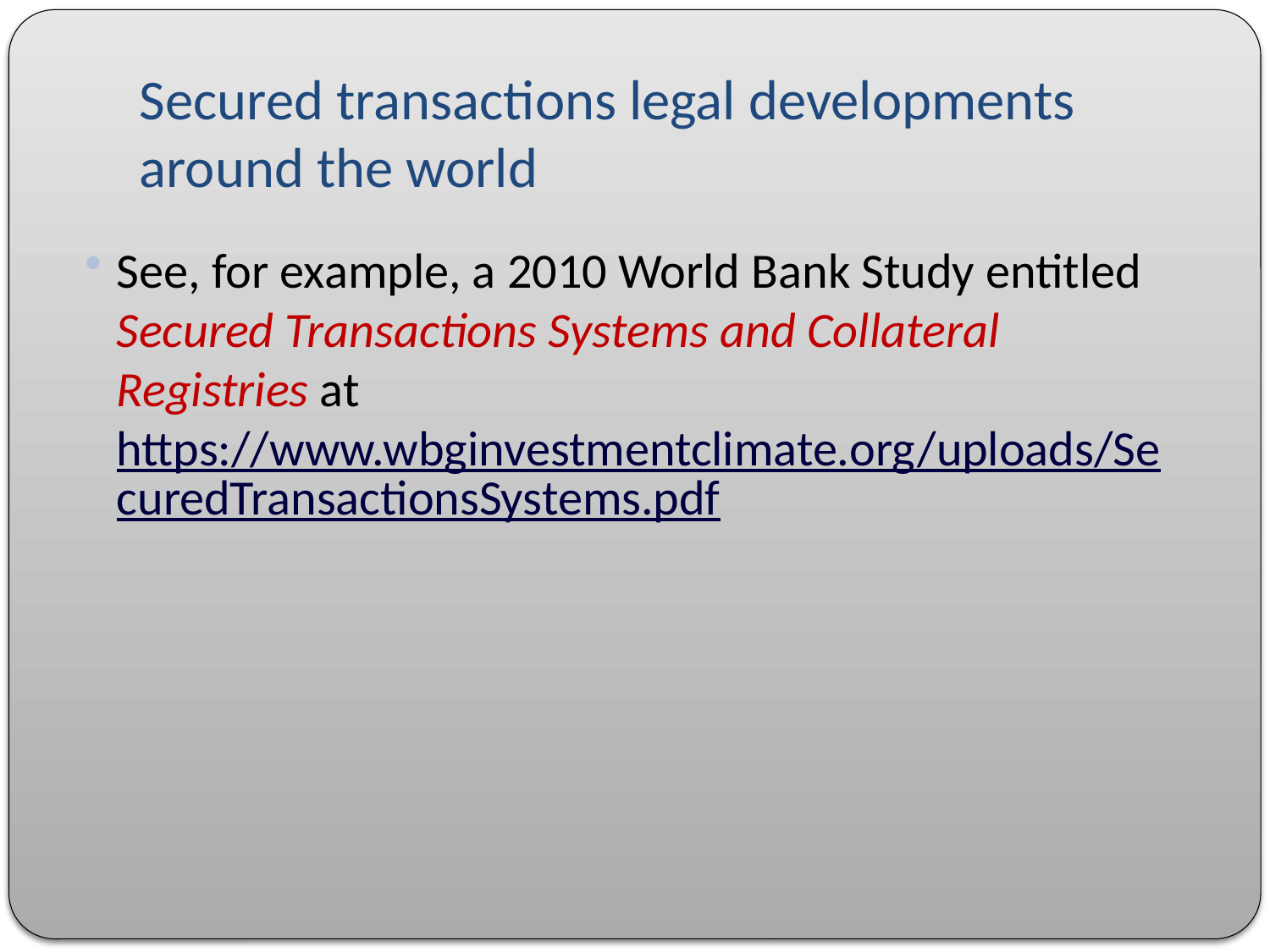

# Secured transactions legal developments  around the world
See, for example, a 2010 World Bank Study entitled Secured Transactions Systems and Collateral Registries at  https://www.wbginvestmentclimate.org/uploads/SecuredTransactionsSystems.pdf